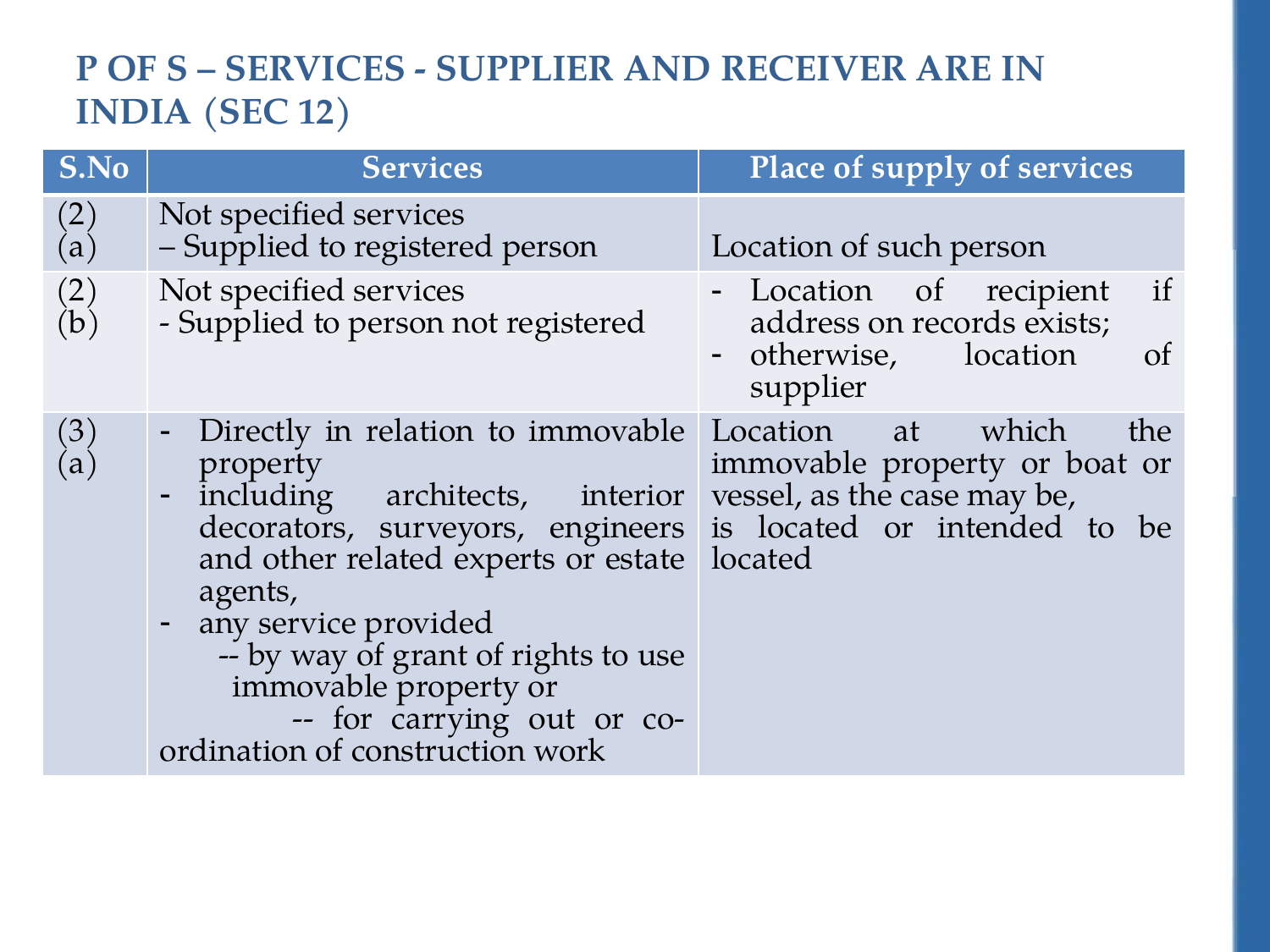

P of S – Services - supplier and receiver are in India (Sec 12)
| S.No | Services | Place of supply of services |
| --- | --- | --- |
| (2)(a) | Not specified services – Supplied to registered person | Location of such person |
| (2)(b) | Not specified services - Supplied to person not registered | Location of recipient if address on records exists; otherwise, location of supplier |
| (3)(a) | Directly in relation to immovable property including architects, interior decorators, surveyors, engineers and other related experts or estate agents, any service provided -- by way of grant of rights to use immovable property or -- for carrying out or co-ordination of construction work | Location at which the immovable property or boat or vessel, as the case may be, is located or intended to be located |